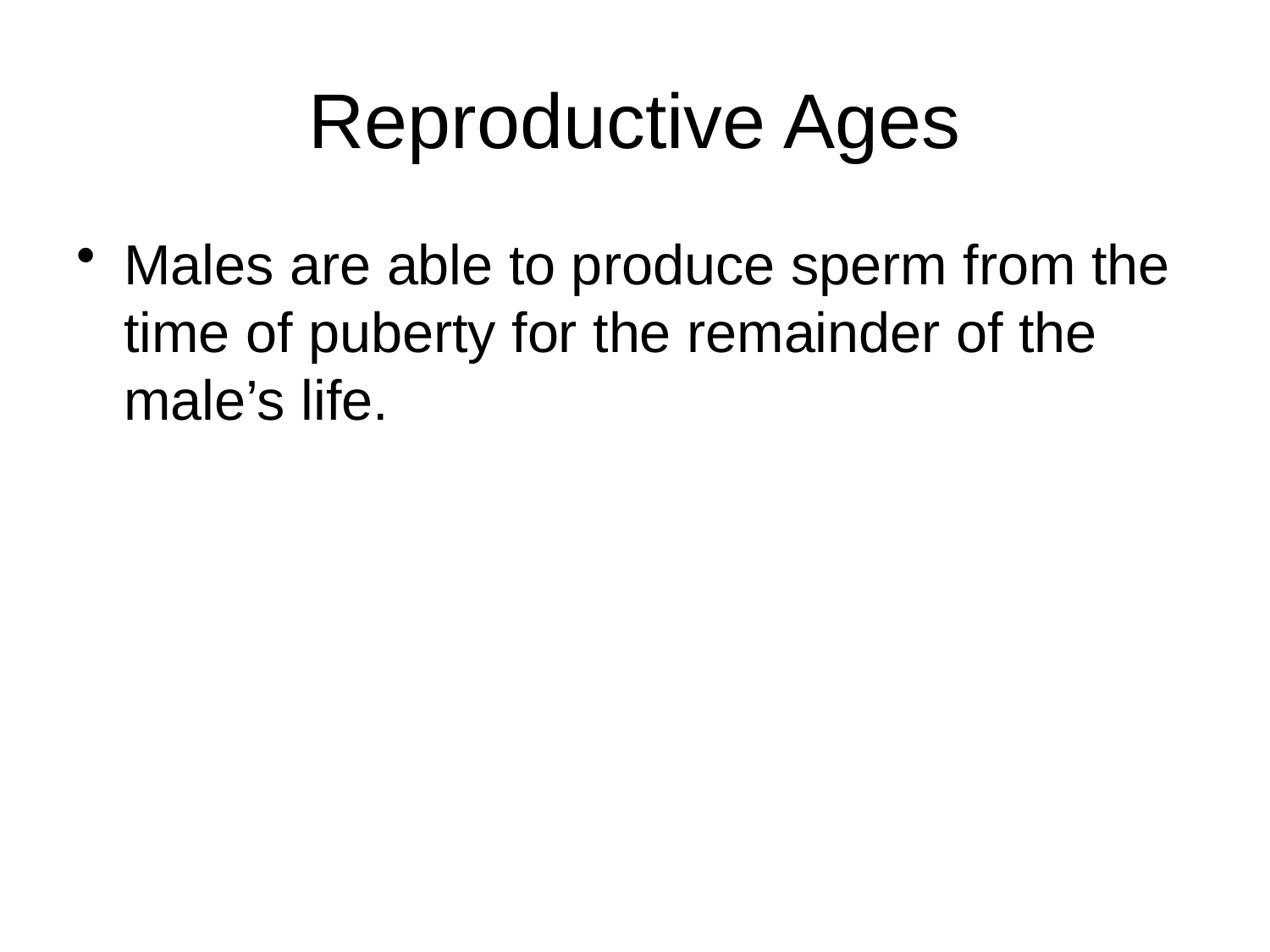

# Reproductive Ages
Males are able to produce sperm from the time of puberty for the remainder of the male’s life.